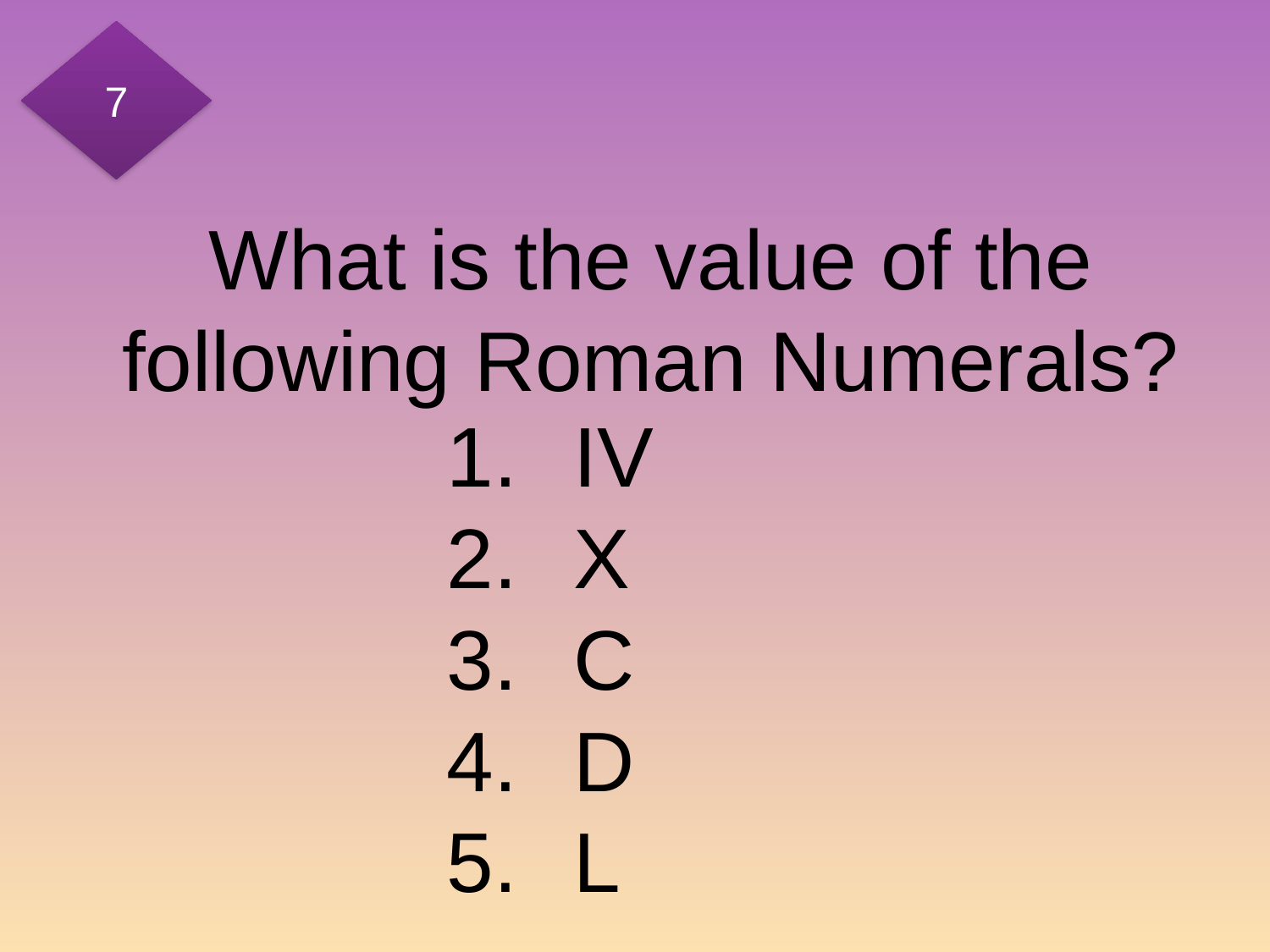

7
# What is the value of the following Roman Numerals?
IV
X
C
D
L